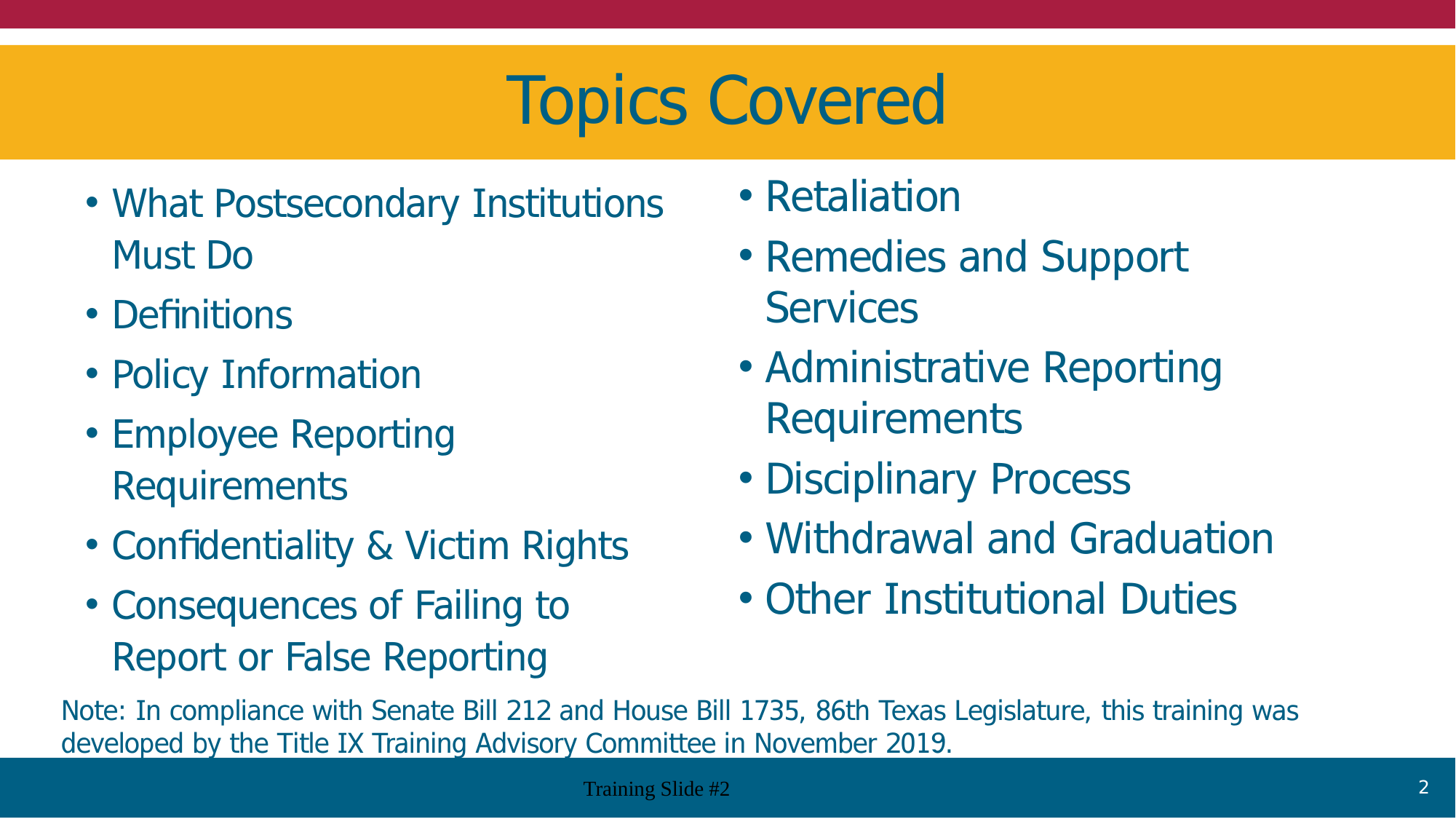

# Topics Covered
Retaliation
Remedies and Support Services
Administrative Reporting Requirements
Disciplinary Process
Withdrawal and Graduation
Other Institutional Duties

What Postsecondary Institutions Must Do
Definitions
Policy Information
Employee Reporting Requirements
Confidentiality & Victim Rights
Consequences of Failing to Report or False Reporting

Note: In compliance with Senate Bill 212 and House Bill 1735, 86th Texas Legislature, this training was developed by the Title IX Training Advisory Committee in November 2019.
2
Training Slide #2